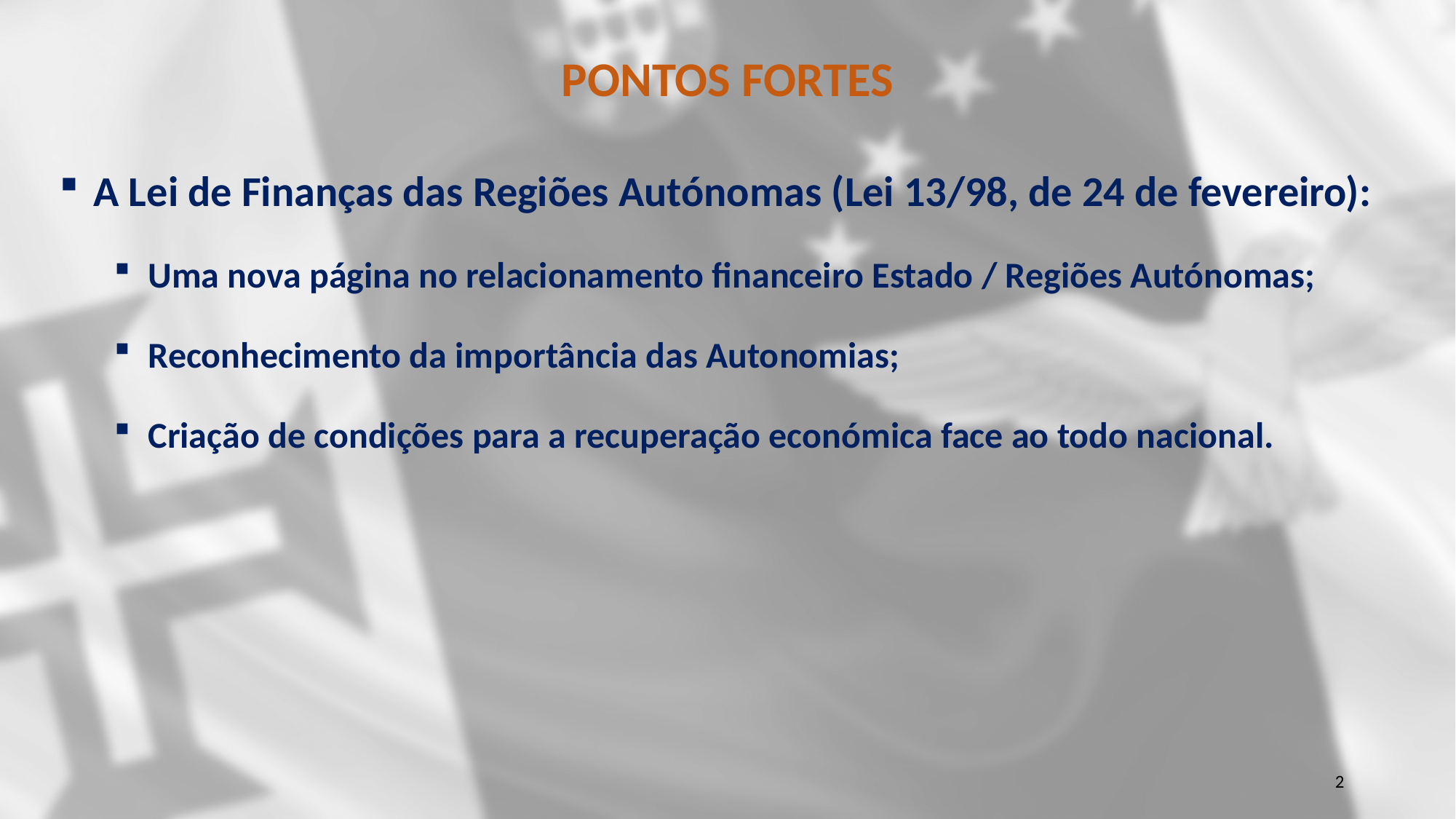

# PONTOS FORTES
A Lei de Finanças das Regiões Autónomas (Lei 13/98, de 24 de fevereiro):
Uma nova página no relacionamento financeiro Estado / Regiões Autónomas;
Reconhecimento da importância das Autonomias;
Criação de condições para a recuperação económica face ao todo nacional.
2